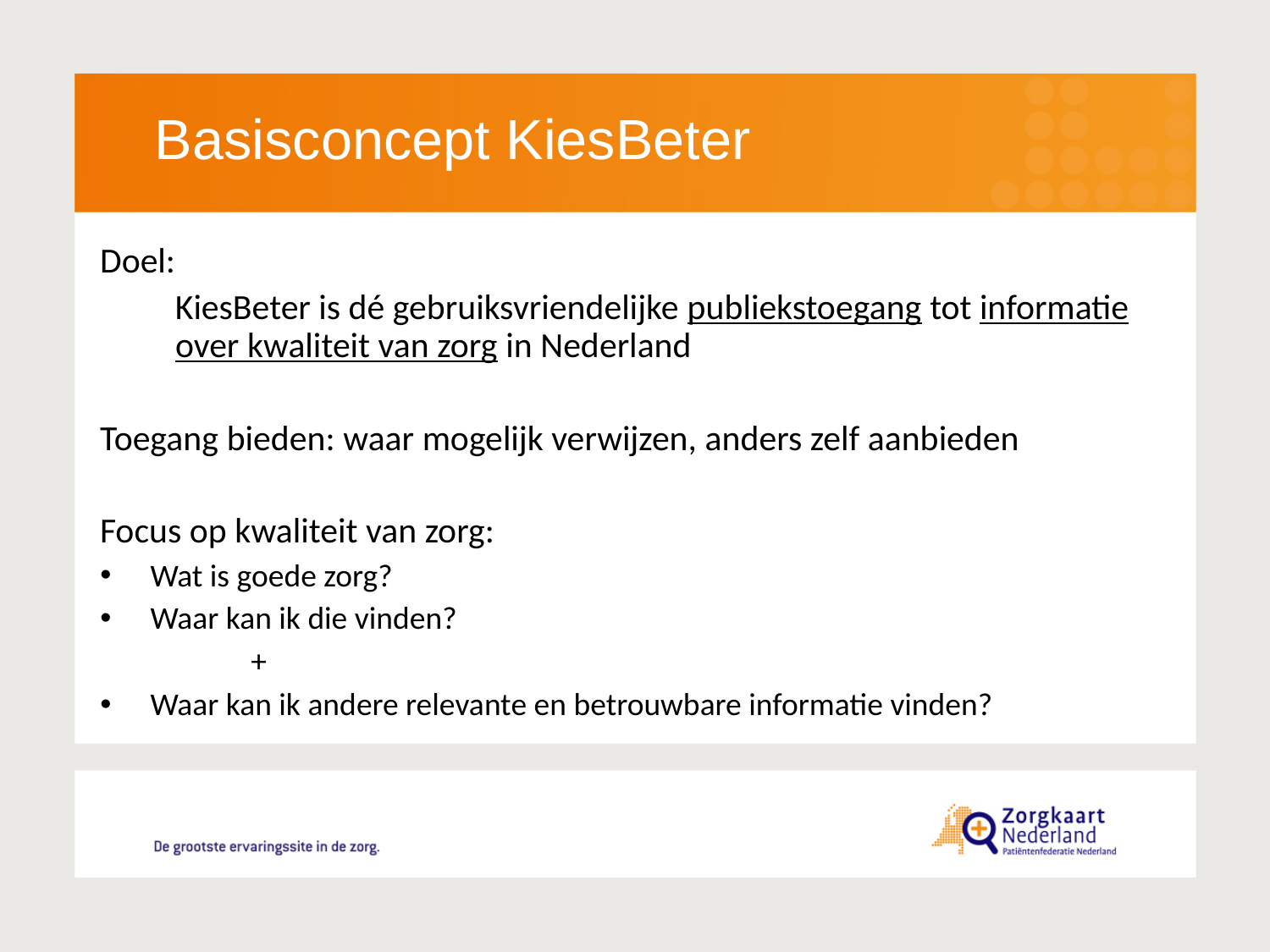

Basisconcept KiesBeter
Doel:
KiesBeter is dé gebruiksvriendelijke publiekstoegang tot informatie over kwaliteit van zorg in Nederland

Toegang bieden: waar mogelijk verwijzen, anders zelf aanbieden

Focus op kwaliteit van zorg:
Wat is goede zorg?
Waar kan ik die vinden?
	              +
Waar kan ik andere relevante en betrouwbare informatie vinden?